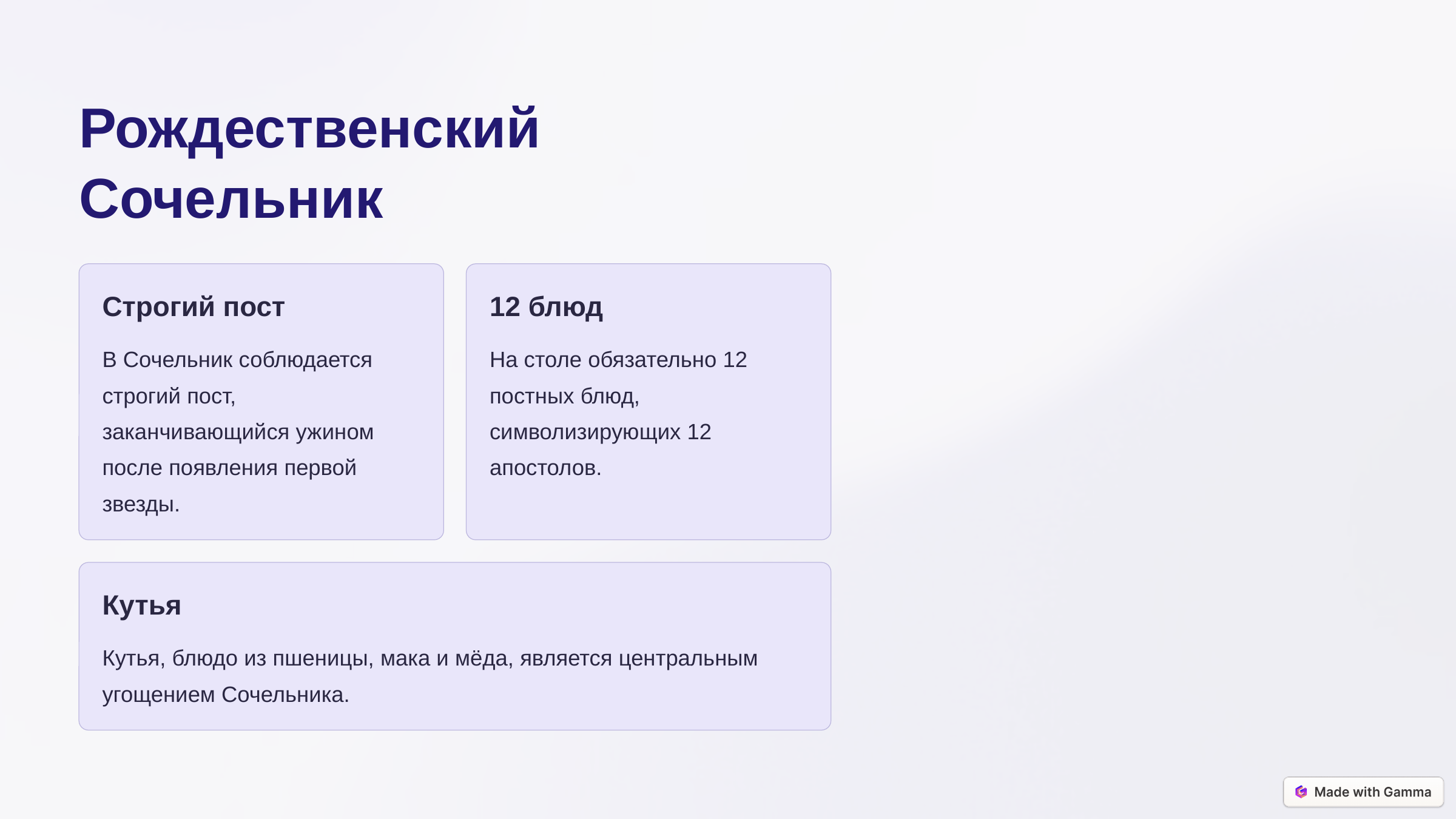

Рождественский Сочельник

Строгий пост
12 блюд
В Сочельник соблюдается строгий пост, заканчивающийся ужином после появления первой звезды.
На столе обязательно 12 постных блюд, символизирующих 12 апостолов.

Кутья
Кутья, блюдо из пшеницы, мака и мёда, является центральным угощением Сочельника.